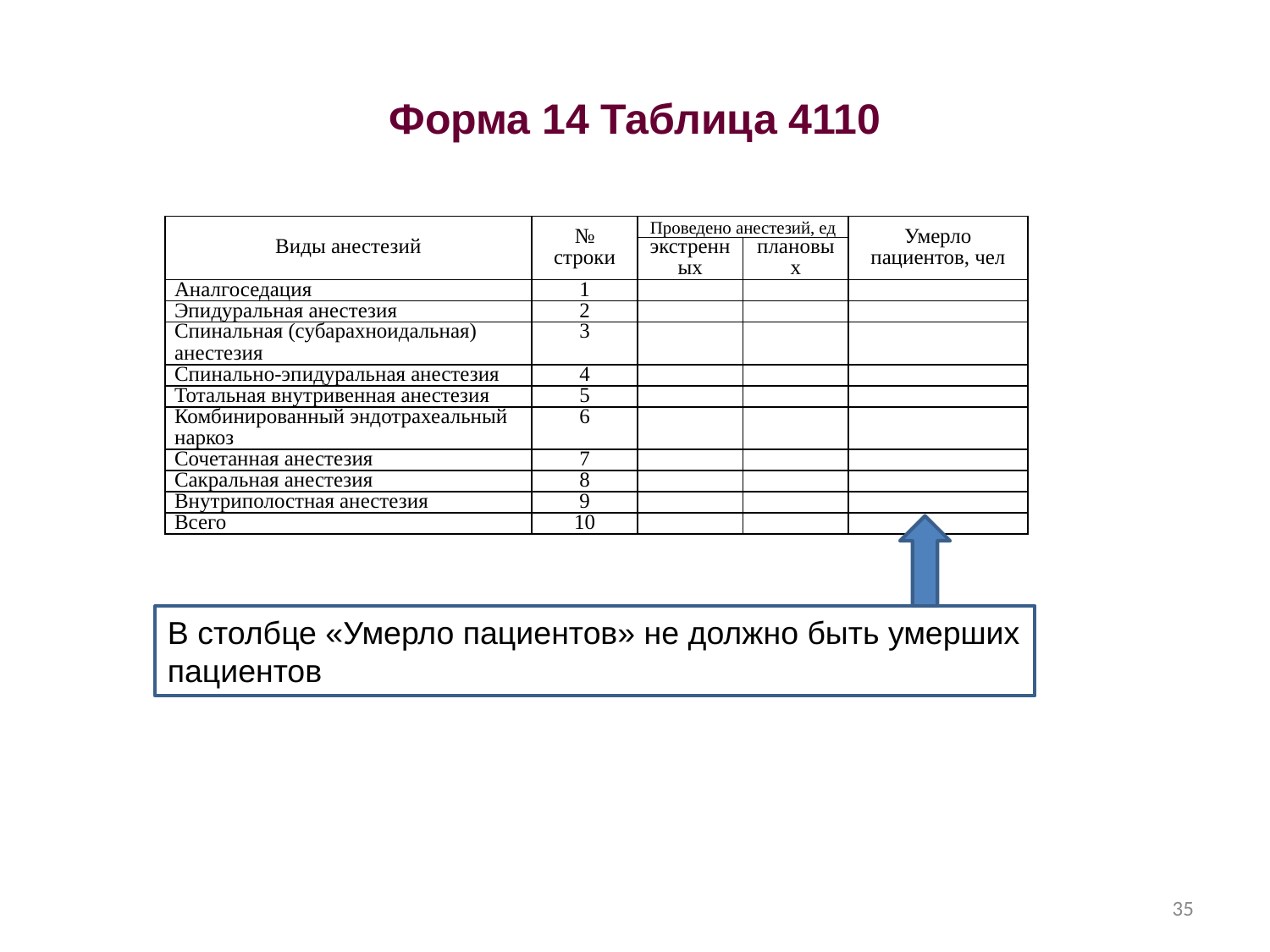

# Форма 14 Таблица 4110
| Виды анестезий | № строки | Проведено анестезий, ед |  | Умерло пациентов, чел |
| --- | --- | --- | --- | --- |
|  |  | экстренных | плановых |  |
| Аналгоседация | 1 |  |  |  |
| Эпидуральная анестезия | 2 |  |  |  |
| Спинальная (субарахноидальная) анестезия | 3 |  |  |  |
| Спинально-эпидуральная анестезия | 4 |  |  |  |
| Тотальная внутривенная анестезия | 5 |  |  |  |
| Комбинированный эндотрахеальный наркоз | 6 |  |  |  |
| Сочетанная анестезия | 7 |  |  |  |
| Сакральная анестезия | 8 |  |  |  |
| Внутриполостная анестезия | 9 |  |  |  |
| Всего | 10 |  |  |  |

В столбце «Умерло пациентов» не должно быть умерших пациентов

35